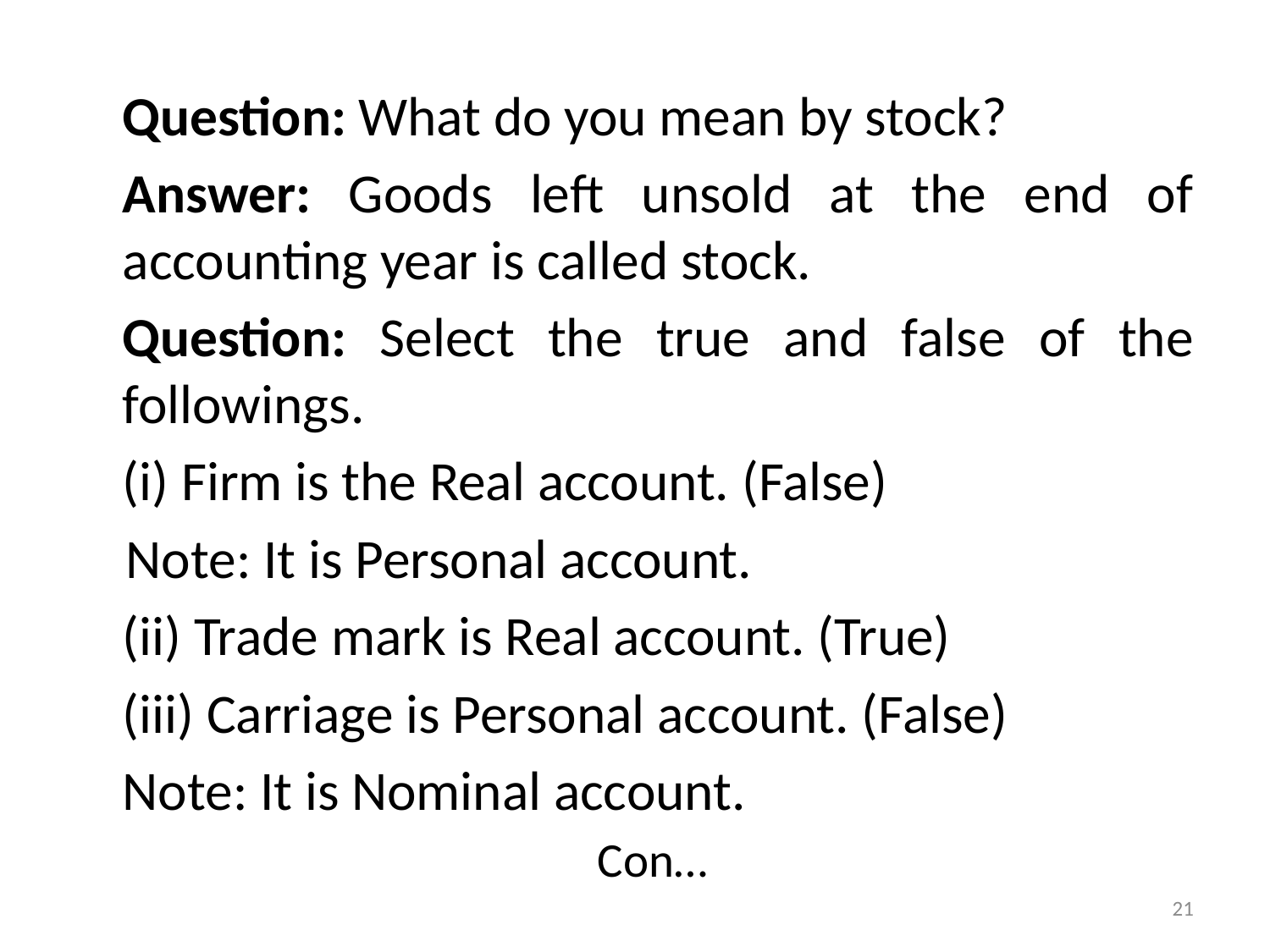

Question: What do you mean by stock?
	Answer: Goods left unsold at the end of accounting year is called stock.
	Question: Select the true and false of the followings.
	(i) Firm is the Real account. (False)
    Note: It is Personal account.
	(ii) Trade mark is Real account. (True)
	(iii) Carriage is Personal account. (False)
	Note: It is Nominal account.                                 				                                      Con…

21